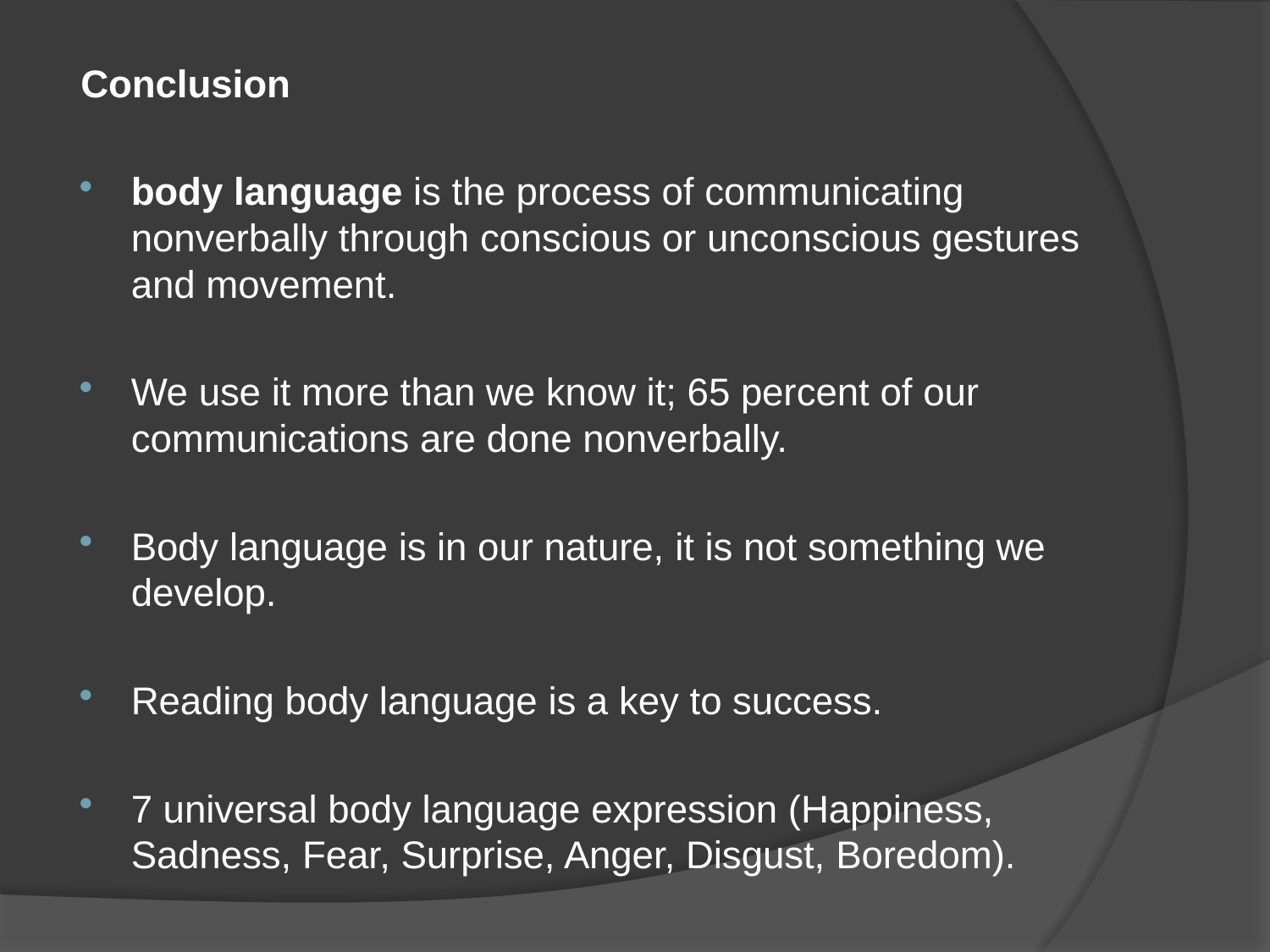

Conclusion

body language is the process of communicating nonverbally through conscious or unconscious gestures and movement.

We use it more than we know it; 65 percent of our communications are done nonverbally.

Body language is in our nature, it is not something we develop.

Reading body language is a key to success.

7 universal body language expression (Happiness, Sadness, Fear, Surprise, Anger, Disgust, Boredom).